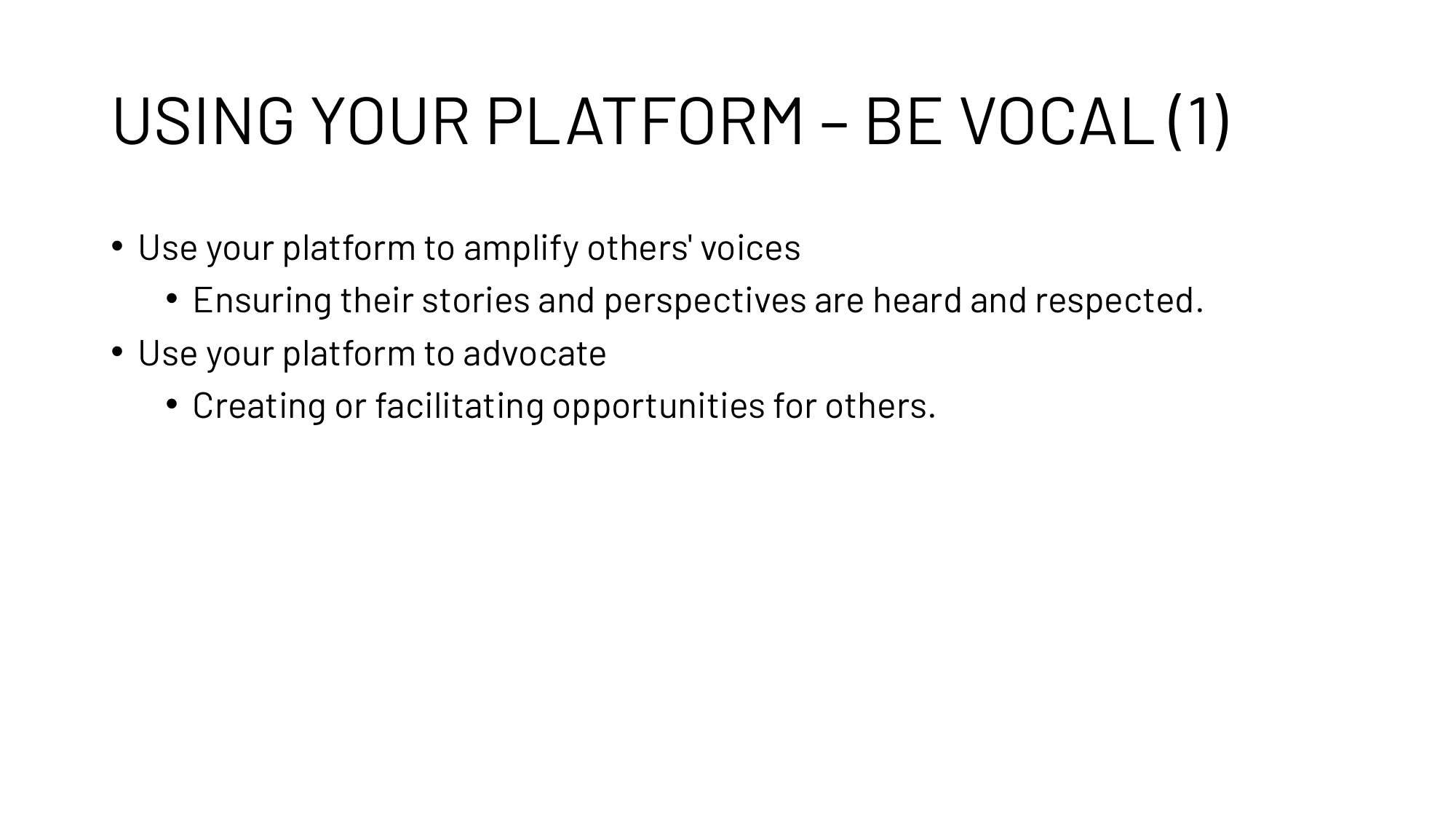

# USING YOUR PLATFORM – BE VOCAL (1)
Use your platform to amplify others' voices
Ensuring their stories and perspectives are heard and respected.
Use your platform to advocate
Creating or facilitating opportunities for others.